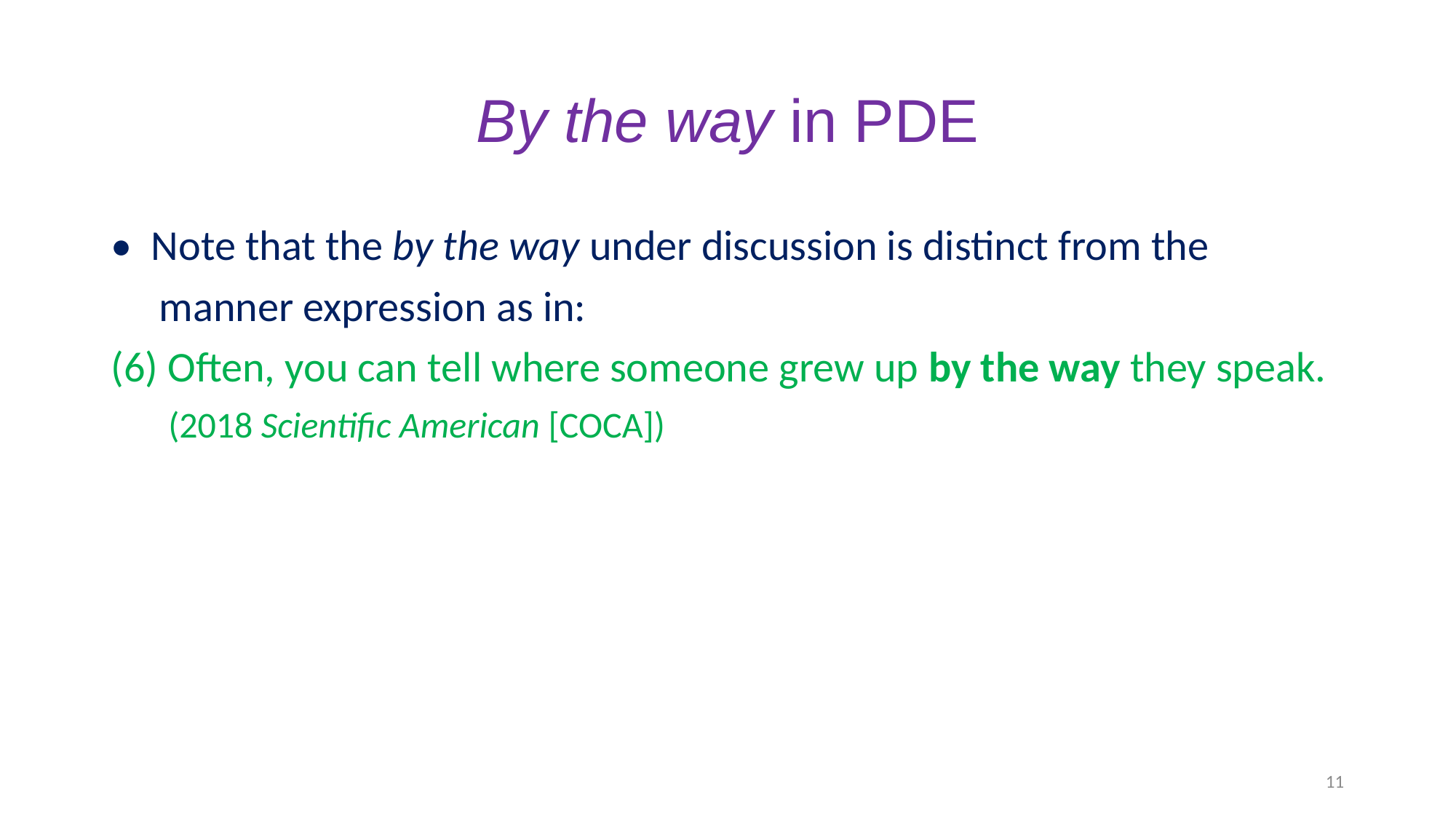

# By the way in PDE
•  Note that the by the way under discussion is distinct from the
     manner expression as in:
(6) Often, you can tell where someone grew up by the way they speak.
       (2018 Scientific American [COCA])

11